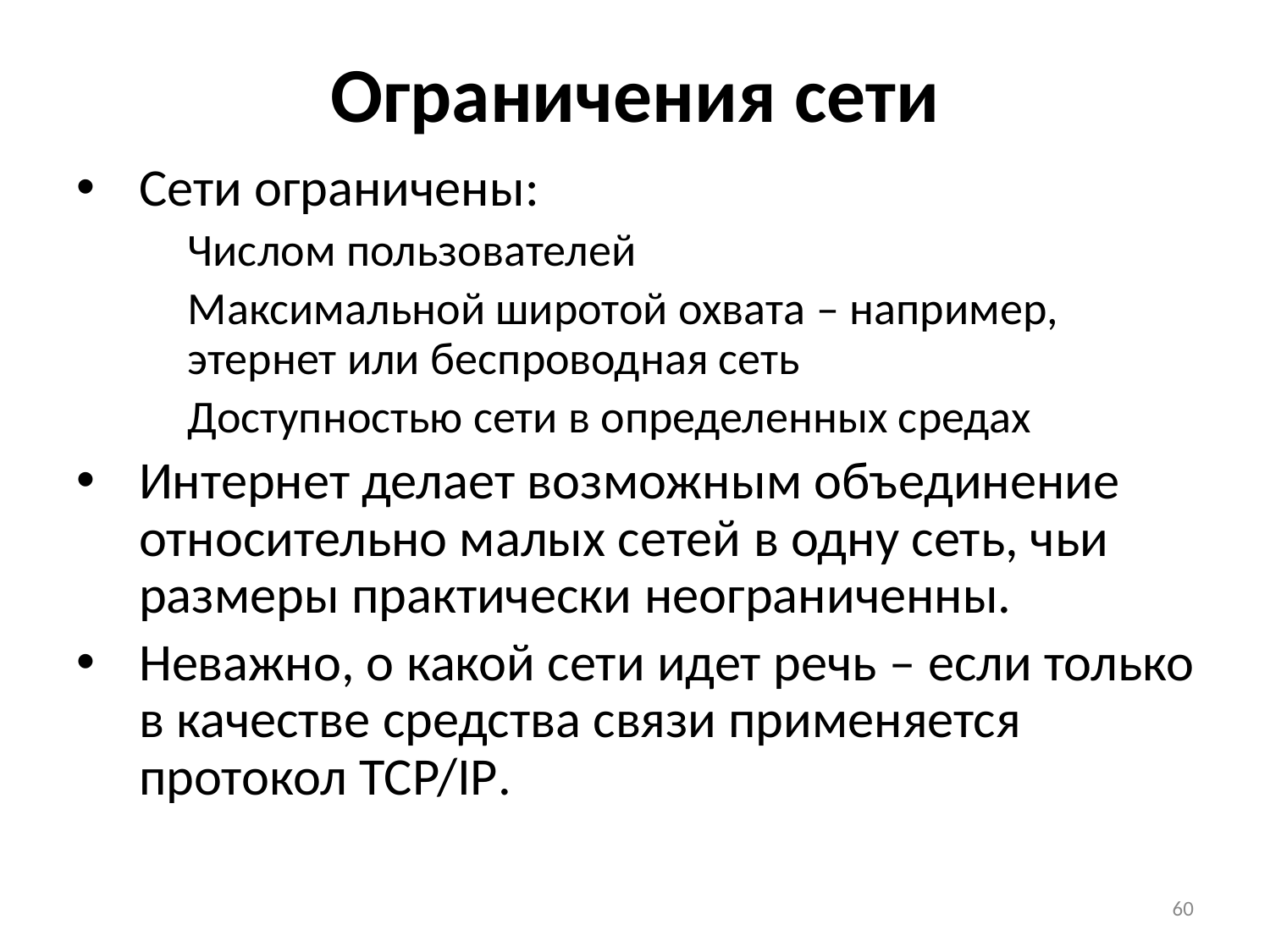

# Ограничения сети
Сети ограничены:
Числом пользователей
Максимальной широтой охвата – например, этернет или беспроводная сеть
Доступностью сети в определенных средах
Интернет делает возможным объединение относительно малых сетей в одну сеть, чьи размеры практически неограниченны.
Неважно, о какой сети идет речь – если только в качестве средства связи применяется  протокол TCP/IP.
60